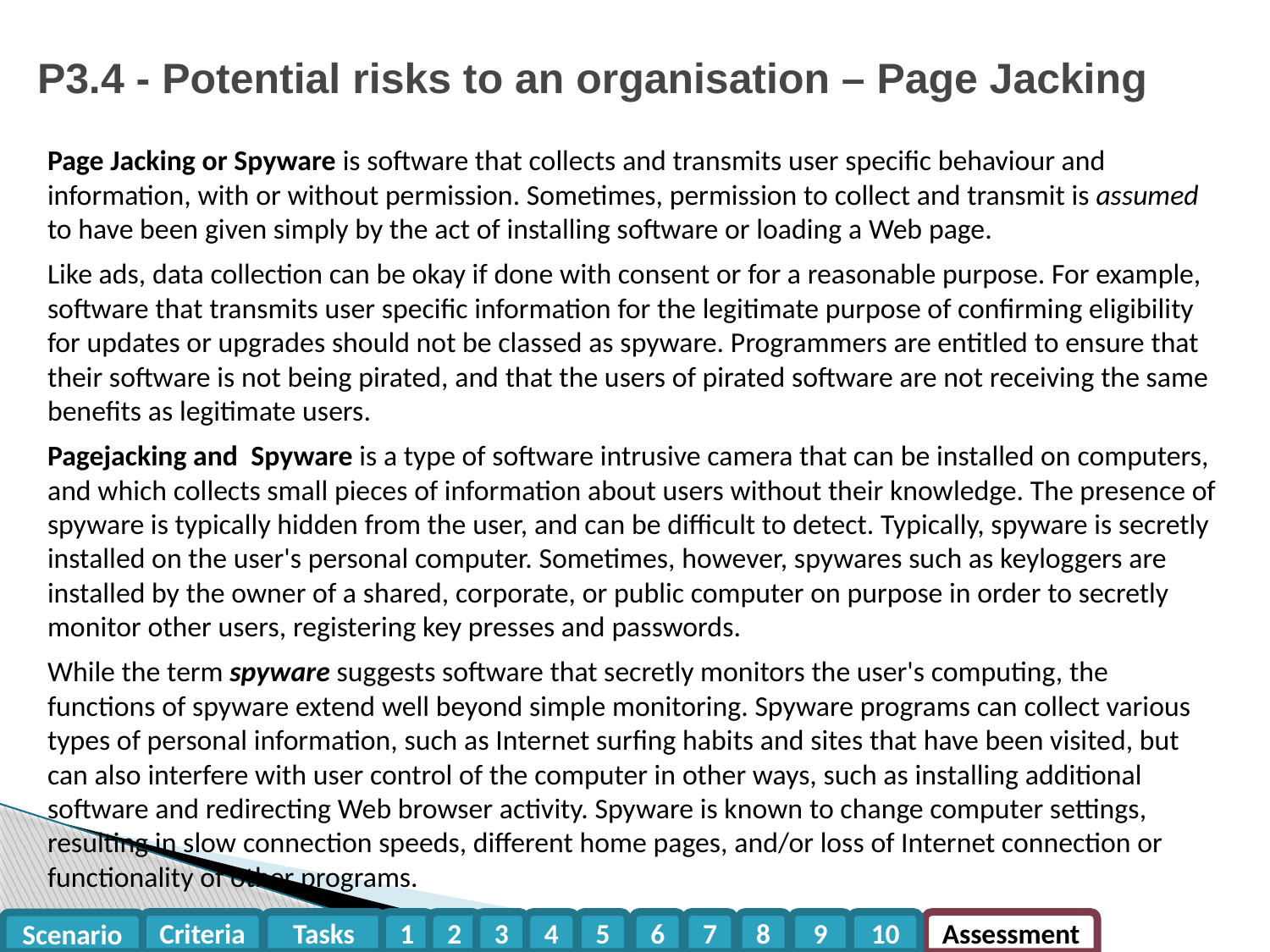

# P3.4 - Potential risks to an organisation – Page Jacking
Page Jacking or Spyware is software that collects and transmits user specific behaviour and information, with or without permission. Sometimes, permission to collect and transmit is assumed to have been given simply by the act of installing software or loading a Web page.
Like ads, data collection can be okay if done with consent or for a reasonable purpose. For example, software that transmits user specific information for the legitimate purpose of confirming eligibility for updates or upgrades should not be classed as spyware. Programmers are entitled to ensure that their software is not being pirated, and that the users of pirated software are not receiving the same benefits as legitimate users.
Pagejacking and  Spyware is a type of software intrusive camera that can be installed on computers, and which collects small pieces of information about users without their knowledge. The presence of spyware is typically hidden from the user, and can be difficult to detect. Typically, spyware is secretly installed on the user's personal computer. Sometimes, however, spywares such as keyloggers are installed by the owner of a shared, corporate, or public computer on purpose in order to secretly monitor other users, registering key presses and passwords.
While the term spyware suggests software that secretly monitors the user's computing, the functions of spyware extend well beyond simple monitoring. Spyware programs can collect various types of personal information, such as Internet surfing habits and sites that have been visited, but can also interfere with user control of the computer in other ways, such as installing additional software and redirecting Web browser activity. Spyware is known to change computer settings, resulting in slow connection speeds, different home pages, and/or loss of Internet connection or functionality of other programs.